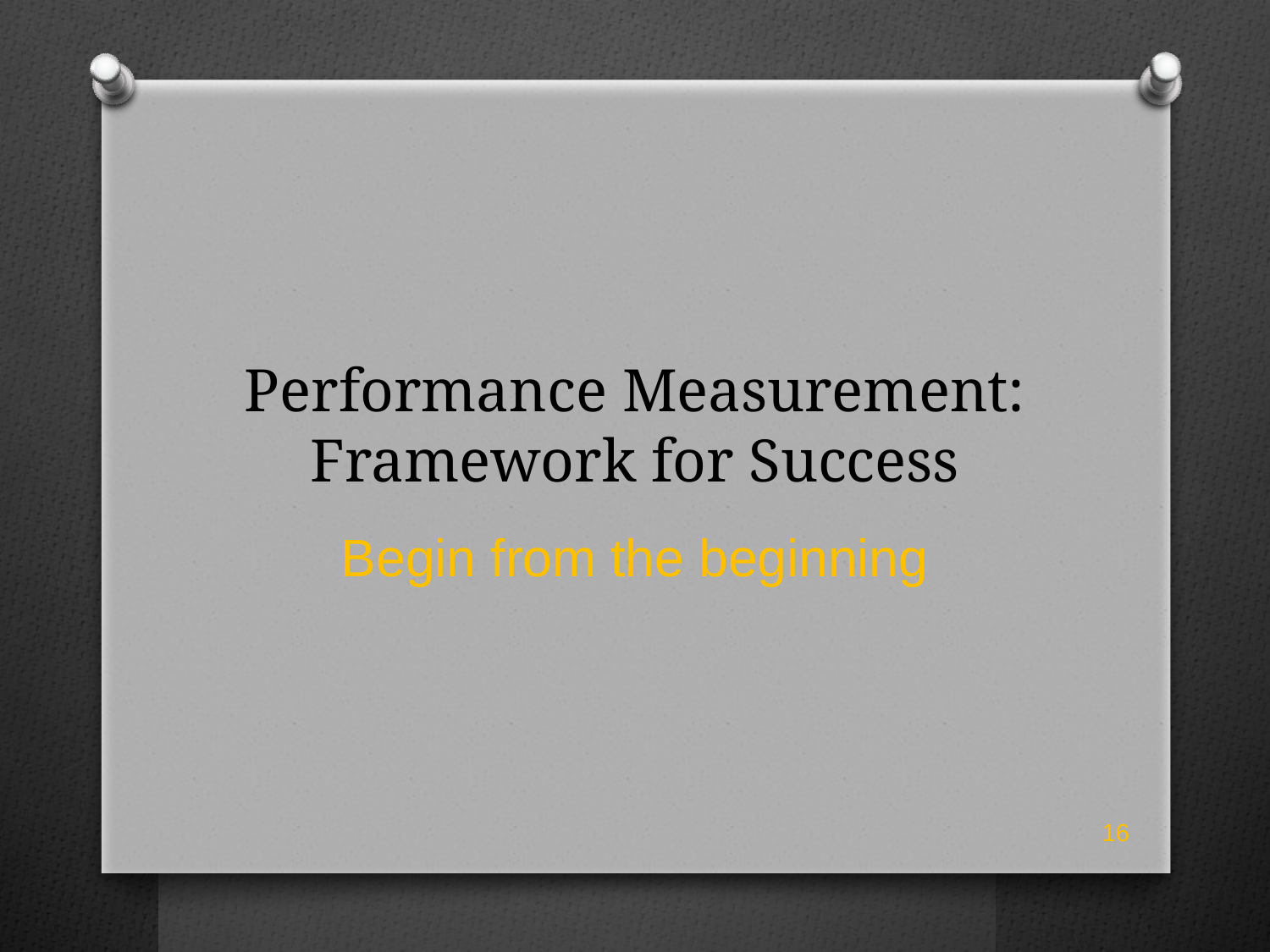

# Performance Measurement: Framework for Success
Begin from the beginning
16